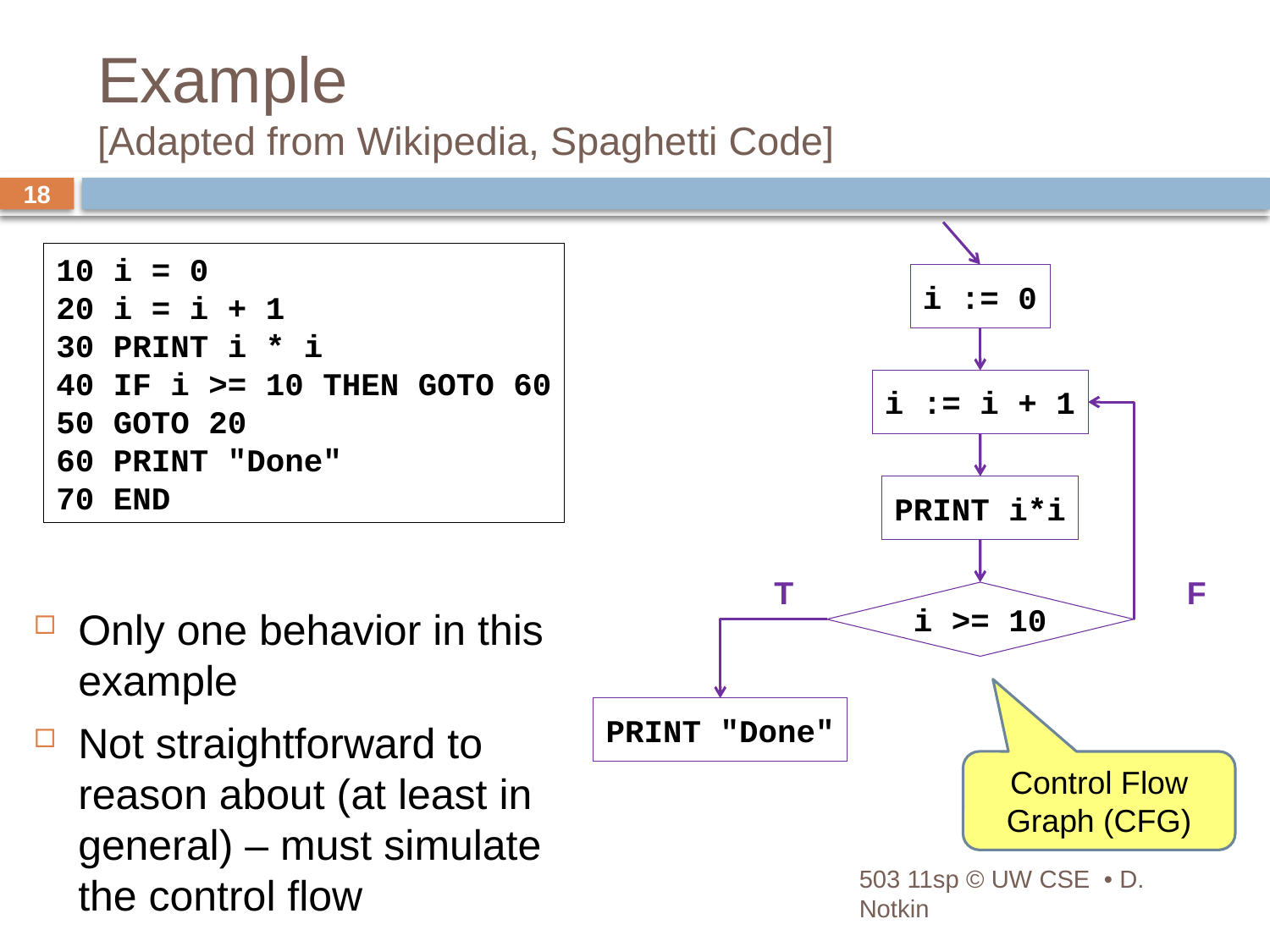

# Example [Adapted from Wikipedia, Spaghetti Code]
18
i := 0
i := i + 1
PRINT i*i
T
F
i >= 10
PRINT "Done"
10 i = 0
20 i = i + 1
30 PRINT i * i
40 IF i >= 10 THEN GOTO 60
50 GOTO 20
60 PRINT "Done"
70 END
Only one behavior in this example
Not straightforward to reason about (at least in general) – must simulate the control flow
Control Flow Graph (CFG)
503 11sp © UW CSE  • D. Notkin